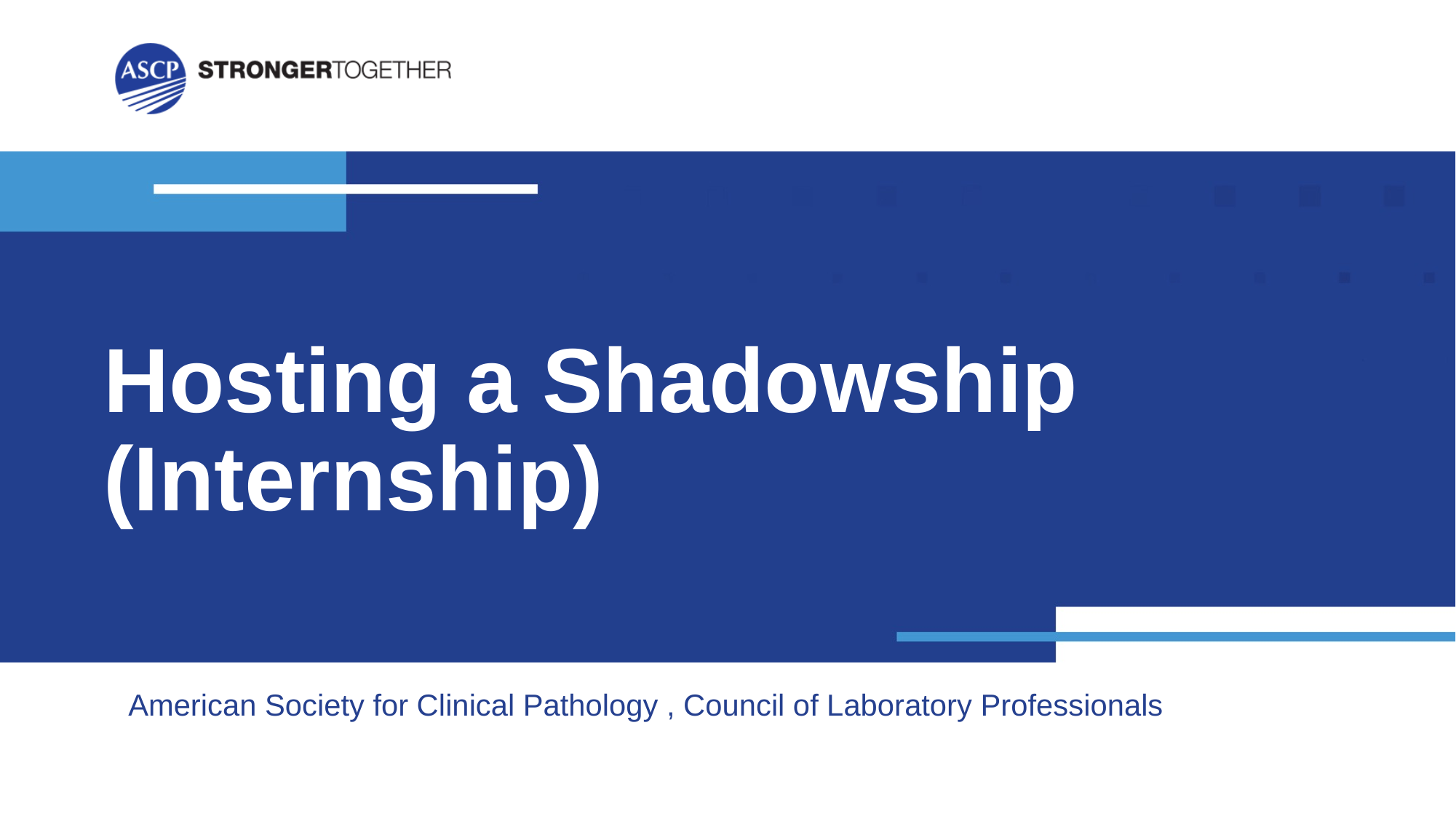

# Hosting a Shadowship (Internship)
American Society for Clinical Pathology , Council of Laboratory Professionals